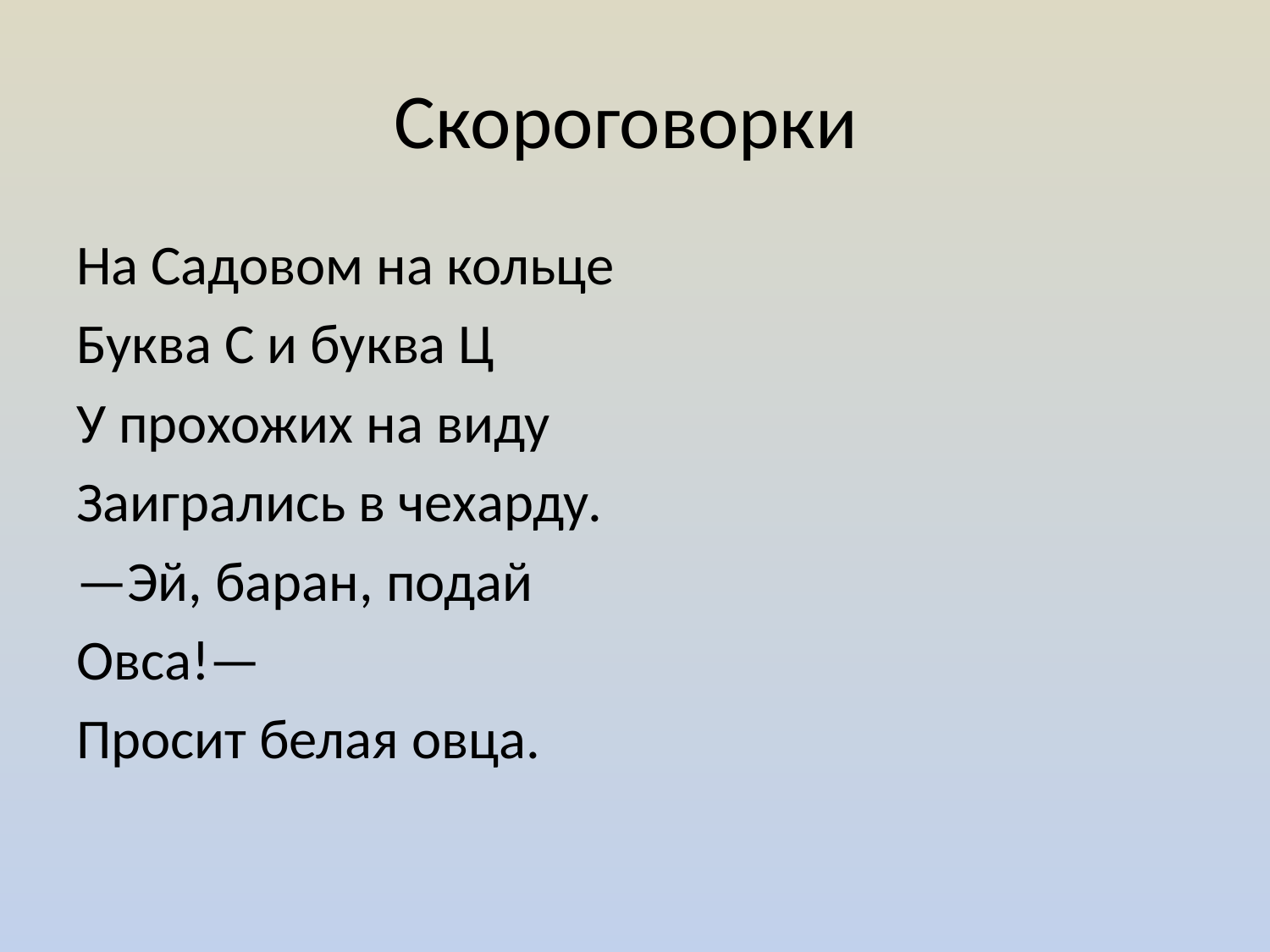

# Скороговорки
На Садовом на кольце
Буква С и буква Ц
У прохожих на виду
Заигрались в чехарду.
—Эй, баран, подай
Овса!—
Просит белая овца.